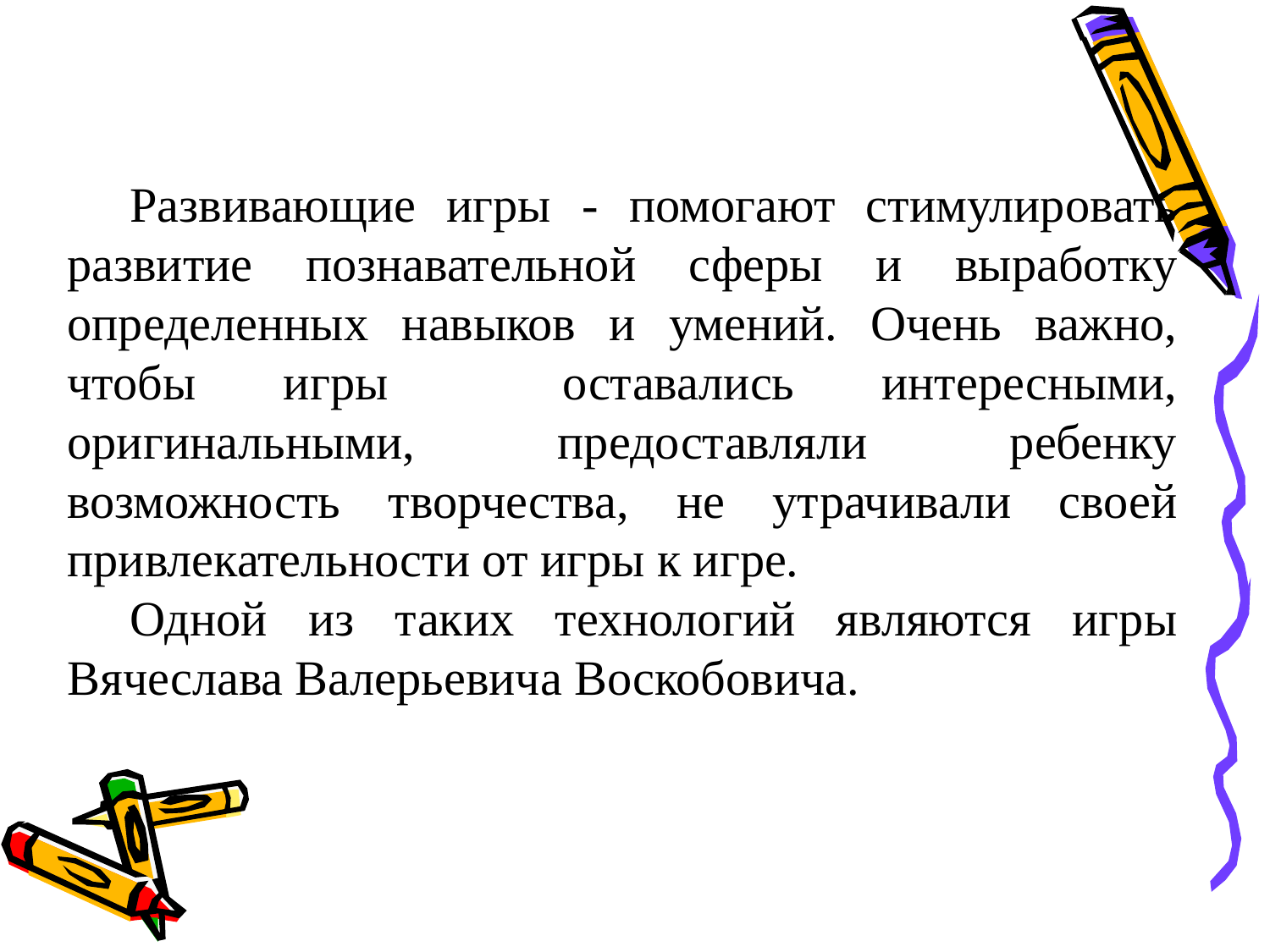

Развивающие игры - помогают стимулировать развитие познавательной сферы и выработку определенных навыков и умений. Очень важно, чтобы игры  оставались интересными, оригинальными, предоставляли ребенку возможность творчества, не утрачивали своей привлекательности от игры к игре.
Одной из таких технологий являются игры Вячеслава Валерьевича Воскобовича.